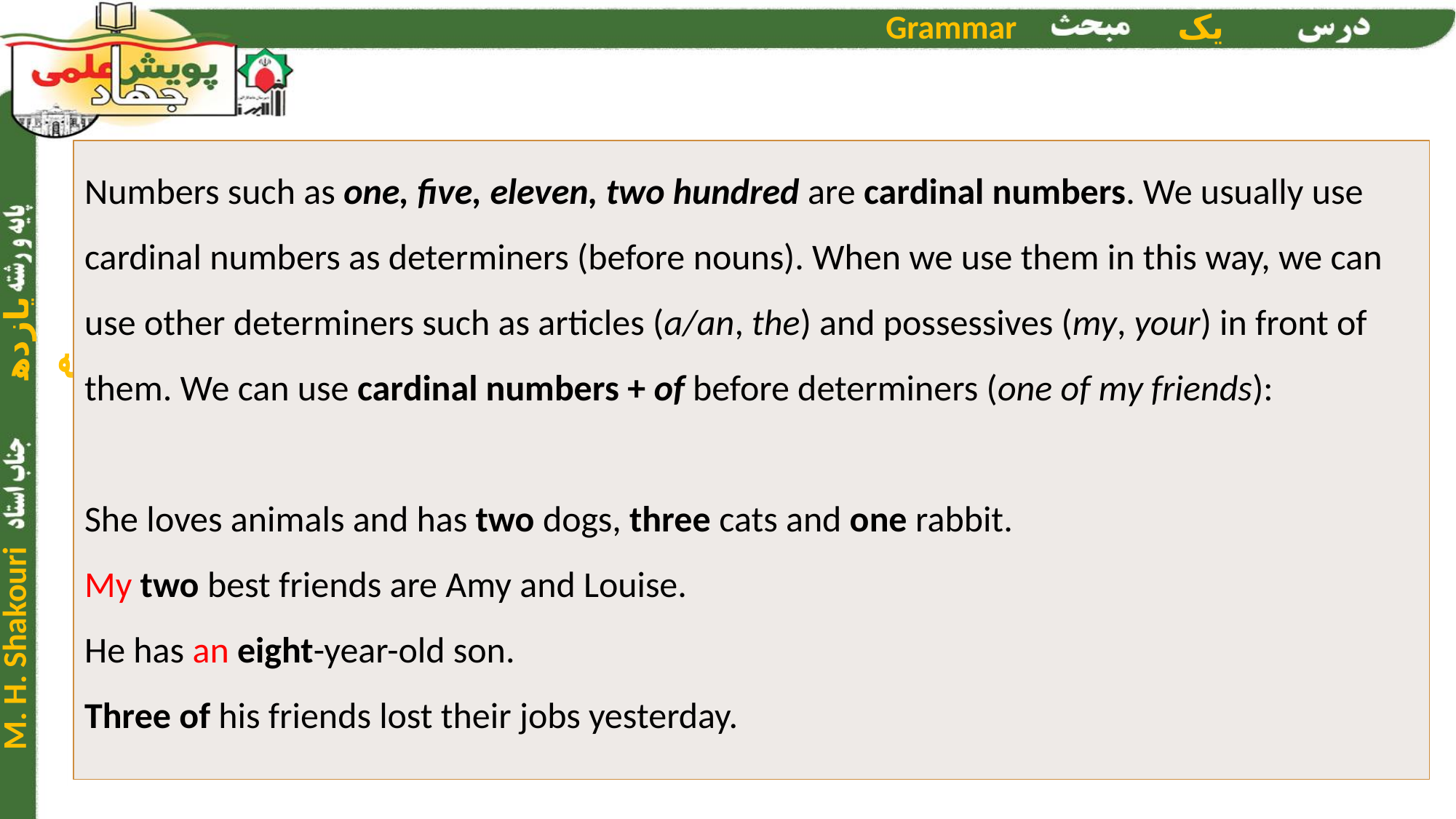

Numbers such as one, five, eleven, two hundred are cardinal numbers. We usually use cardinal numbers as determiners (before nouns). When we use them in this way, we can use other determiners such as articles (a/an, the) and possessives (my, your) in front of them. We can use cardinal numbers + of before determiners (one of my friends):

She loves animals and has two dogs, three cats and one rabbit.
My two best friends are Amy and Louise.
He has an eight-year-old son.
Three of his friends lost their jobs yesterday.